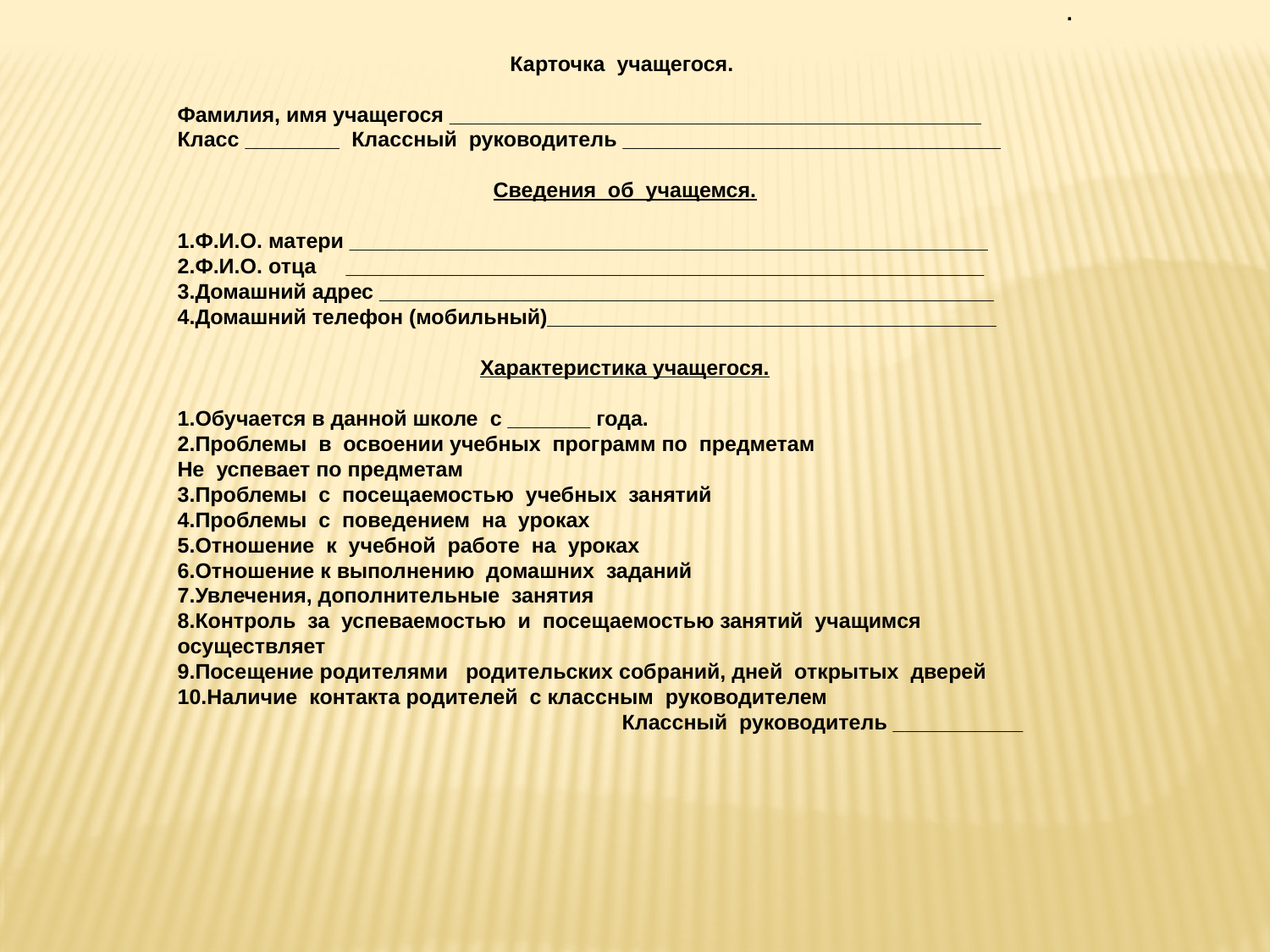

.

Карточка  учащегося.

Фамилия, имя учащегося _____________________________________________
Класс ________  Классный  руководитель ________________________________

Сведения  об  учащемся.

1.Ф.И.О. матери ______________________________________________________
2.Ф.И.О. отца     ______________________________________________________
3.Домашний адрес ____________________________________________________
4.Домашний телефон (мобильный)______________________________________

Характеристика учащегося.

1.Обучается в данной школе  с _______ года.
2.Проблемы  в  освоении учебных  программ по  предметам
Не  успевает по предметам
3.Проблемы  с  посещаемостью  учебных  занятий
4.Проблемы  с  поведением  на  уроках
5.Отношение  к  учебной  работе  на  уроках
6.Отношение к выполнению  домашних  заданий
7.Увлечения, дополнительные  занятия
8.Контроль  за  успеваемостью  и  посещаемостью занятий  учащимся  осуществляет
9.Посещение родителями   родительских собраний, дней  открытых  дверей
10.Наличие  контакта родителей  с классным  руководителем
Классный  руководитель ___________